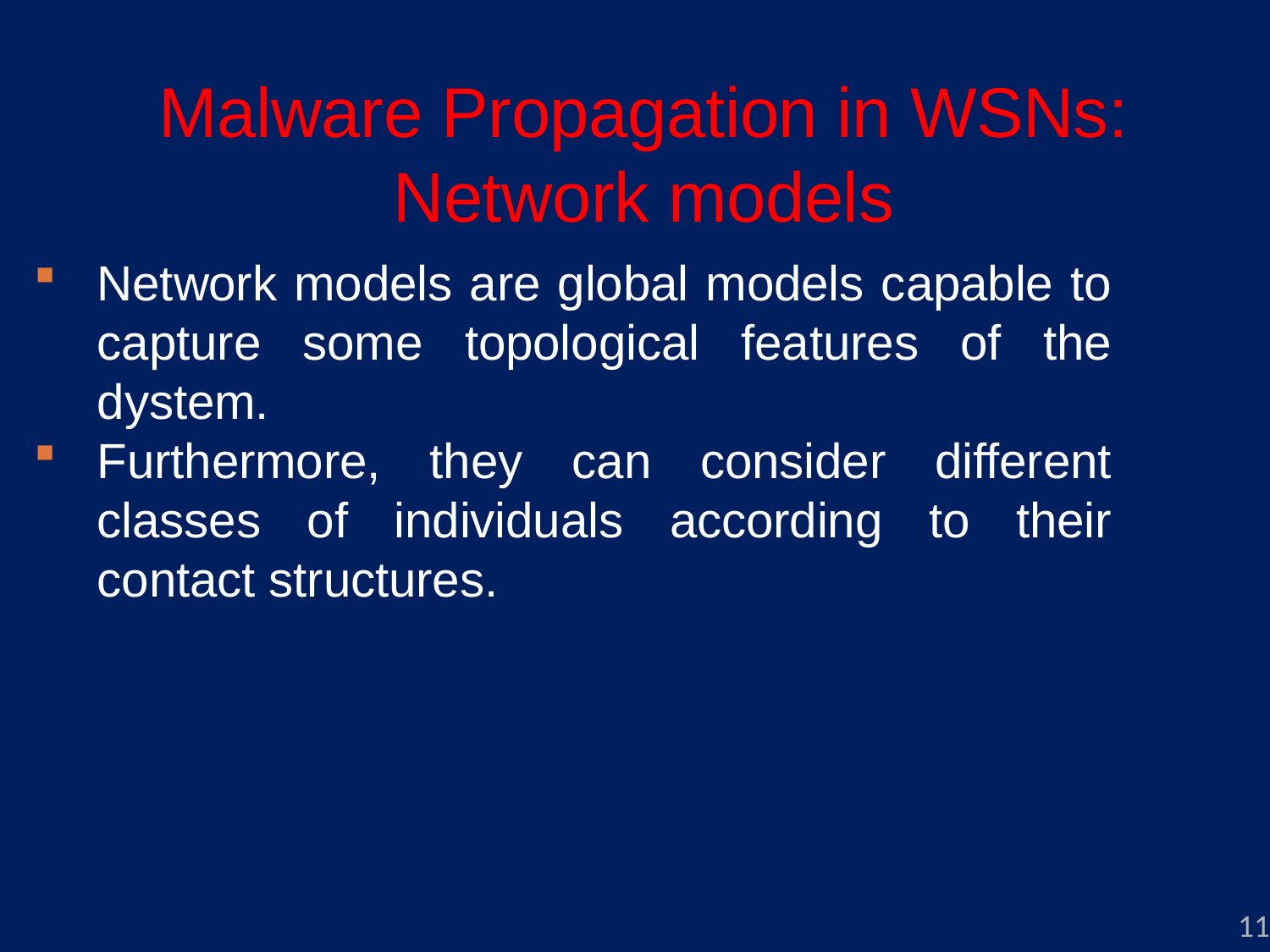

# Malware Propagation in WSNs: Network models
Network models are global models capable to capture some topological features of the dystem.
Furthermore, they can consider different classes of individuals according to their contact structures.
11